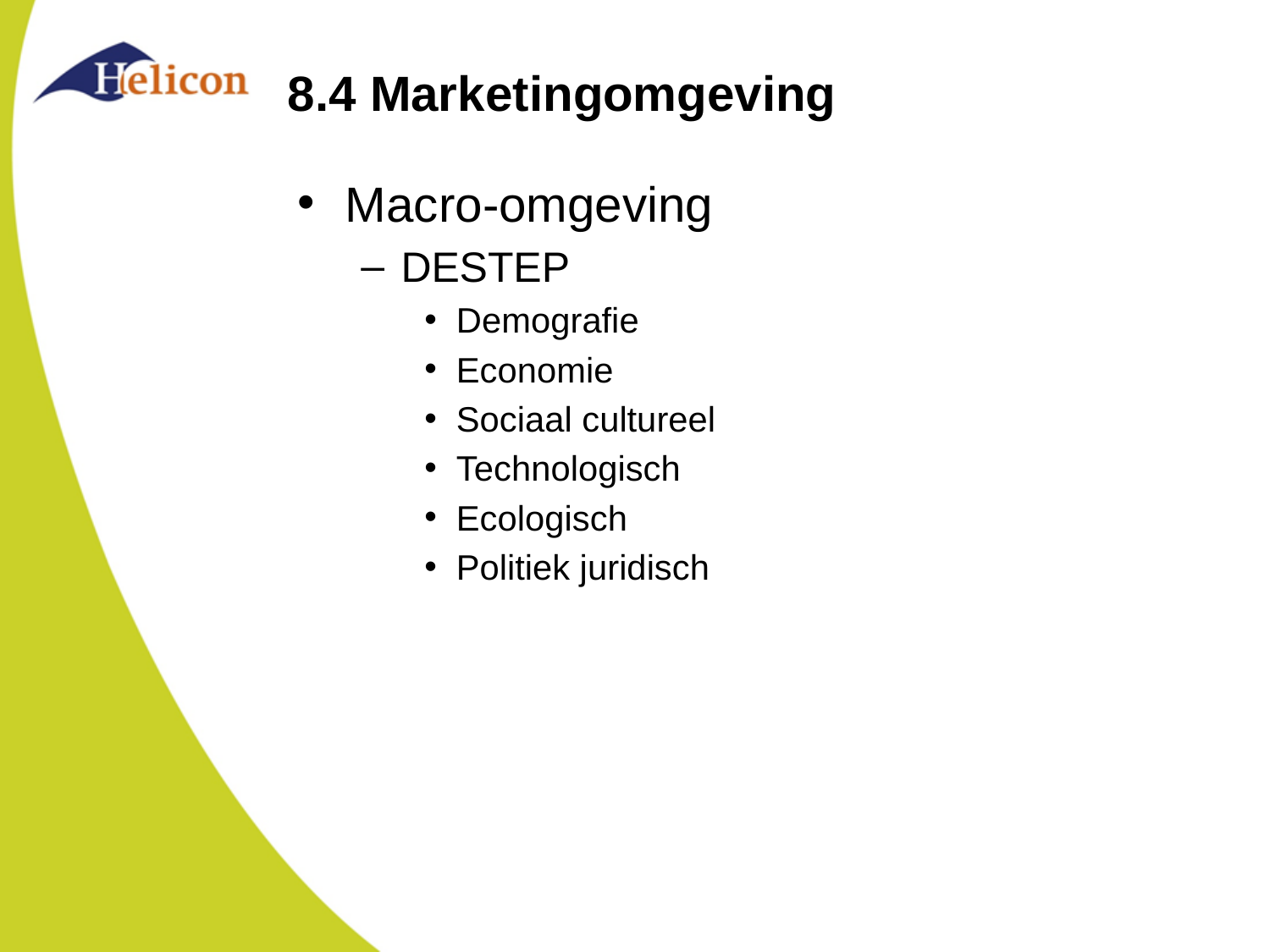

# 8.4 Marketingomgeving
Macro-omgeving
DESTEP
Demografie
Economie
Sociaal cultureel
Technologisch
Ecologisch
Politiek juridisch